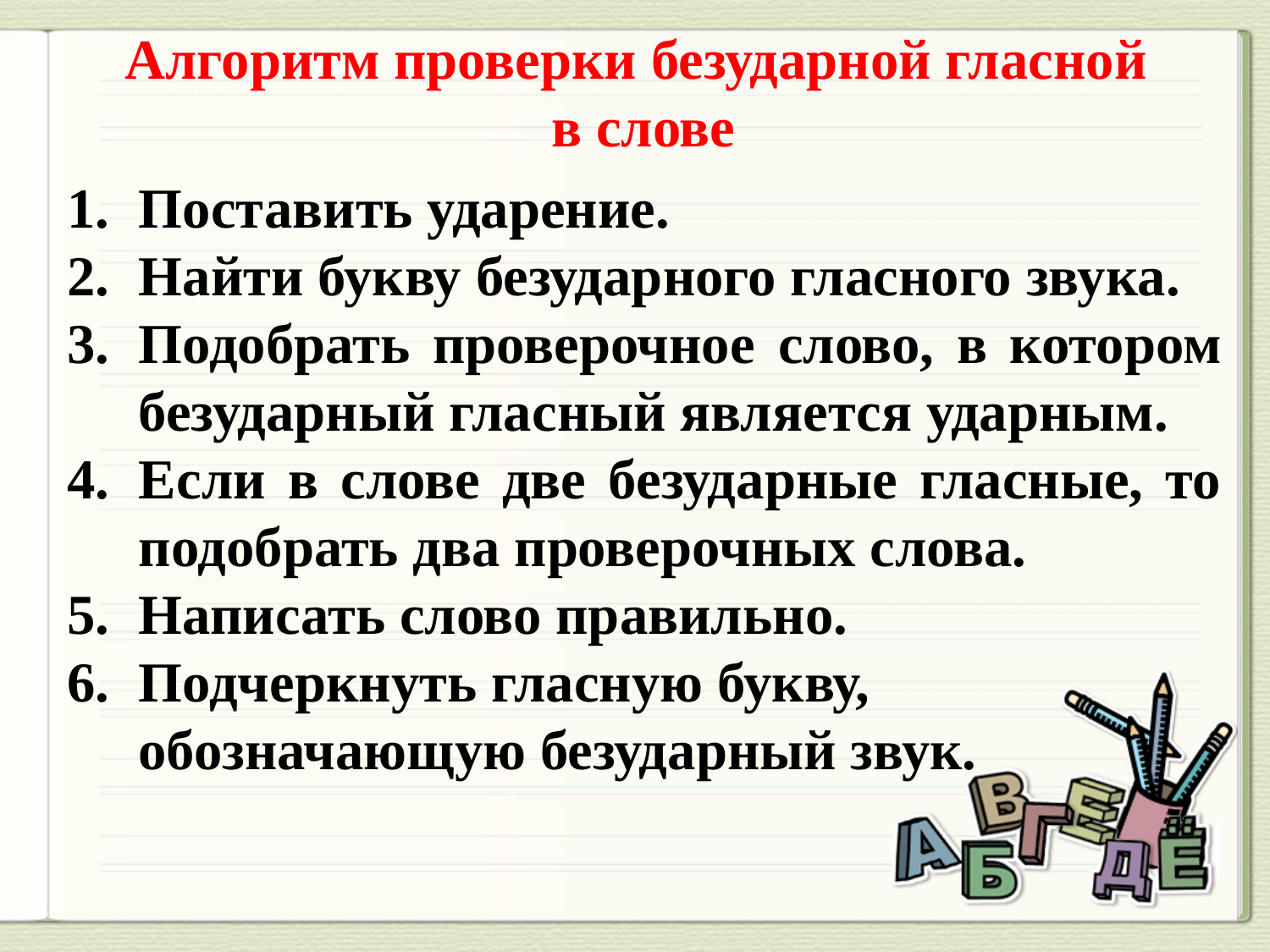

Алгоритм проверки безударной гласной
в слове
Поставить ударение.
Найти букву безударного гласного звука.
Подобрать проверочное слово, в котором безударный гласный является ударным.
Если в слове две безударные гласные, то подобрать два проверочных слова.
Написать слово правильно.
Подчеркнуть гласную букву,
     обозначающую безударный звук.